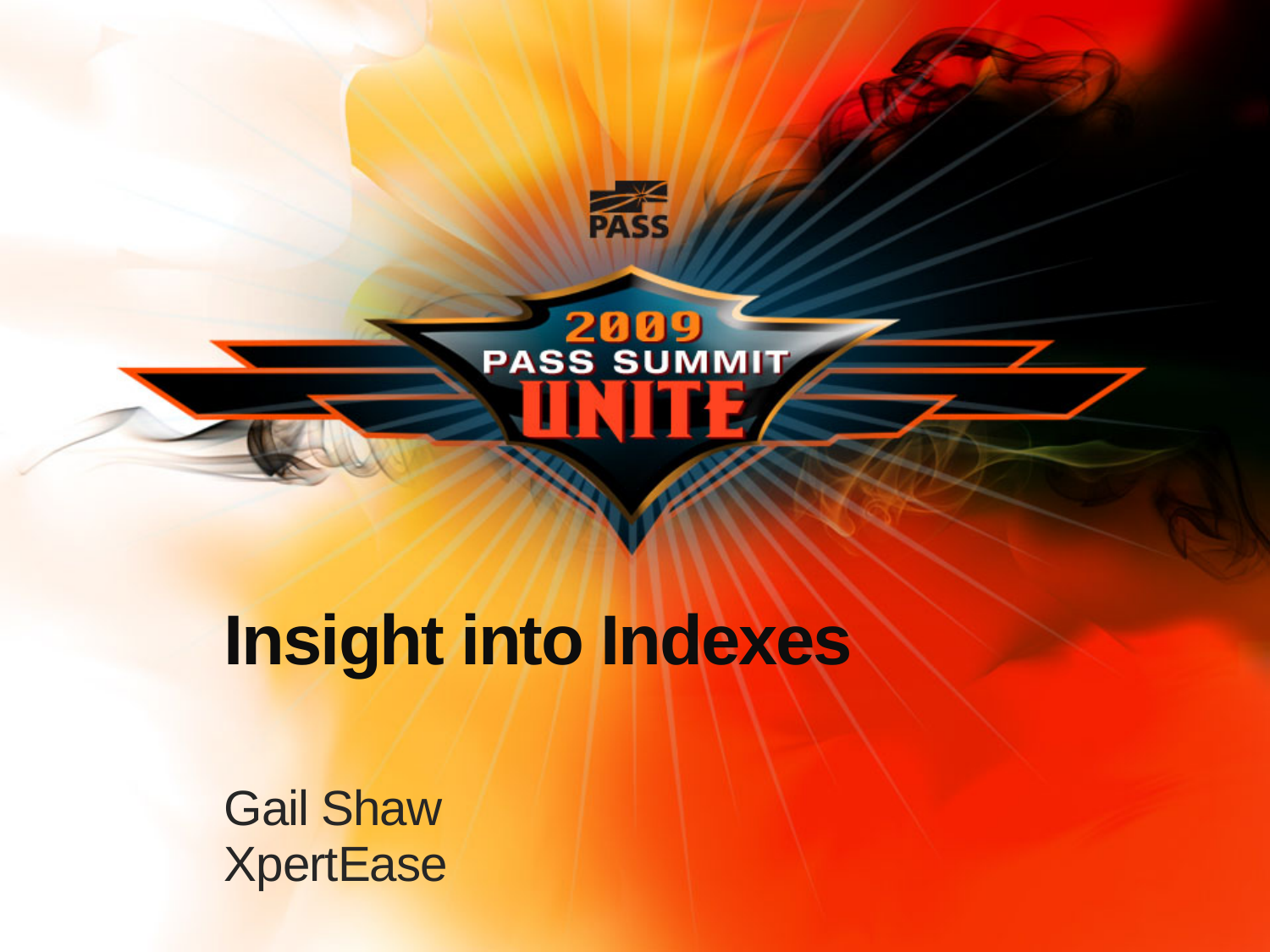

# Insight into Indexes
Gail Shaw
XpertEase